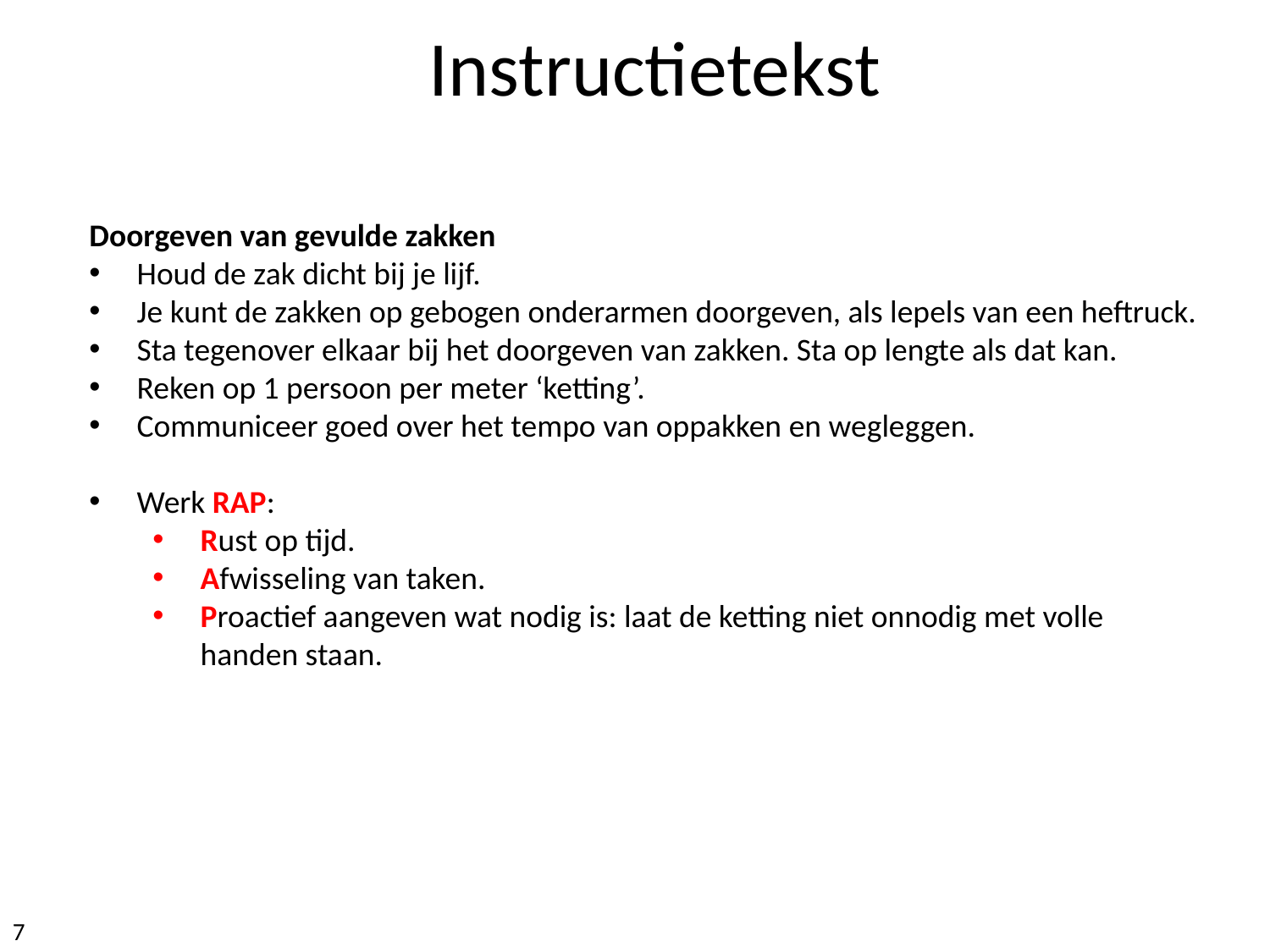

# Instructietekst

Doorgeven van gevulde zakken
Houd de zak dicht bij je lijf.
Je kunt de zakken op gebogen onderarmen doorgeven, als lepels van een heftruck.
Sta tegenover elkaar bij het doorgeven van zakken. Sta op lengte als dat kan.
Reken op 1 persoon per meter ‘ketting’.
Communiceer goed over het tempo van oppakken en wegleggen.

Werk RAP:
Rust op tijd.
Afwisseling van taken.
Proactief aangeven wat nodig is: laat de ketting niet onnodig met volle handen staan.

7